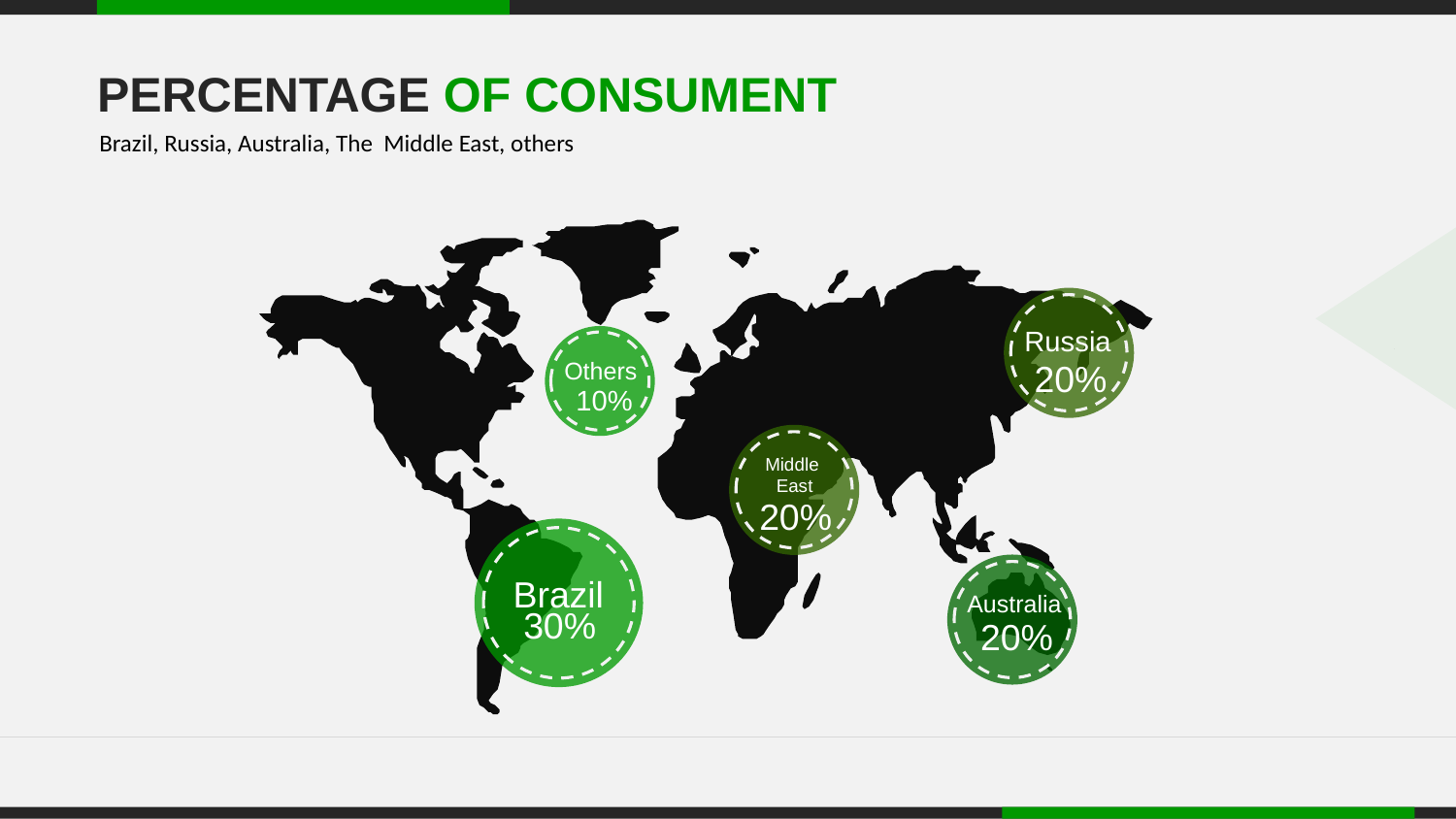

# PERCENTAGE OF CONSUMENT
Brazil, Russia, Australia, The  Middle East, others

Russia

Others
20%
10%

Middle
East
20%

Brazil
Australia
30%
20%